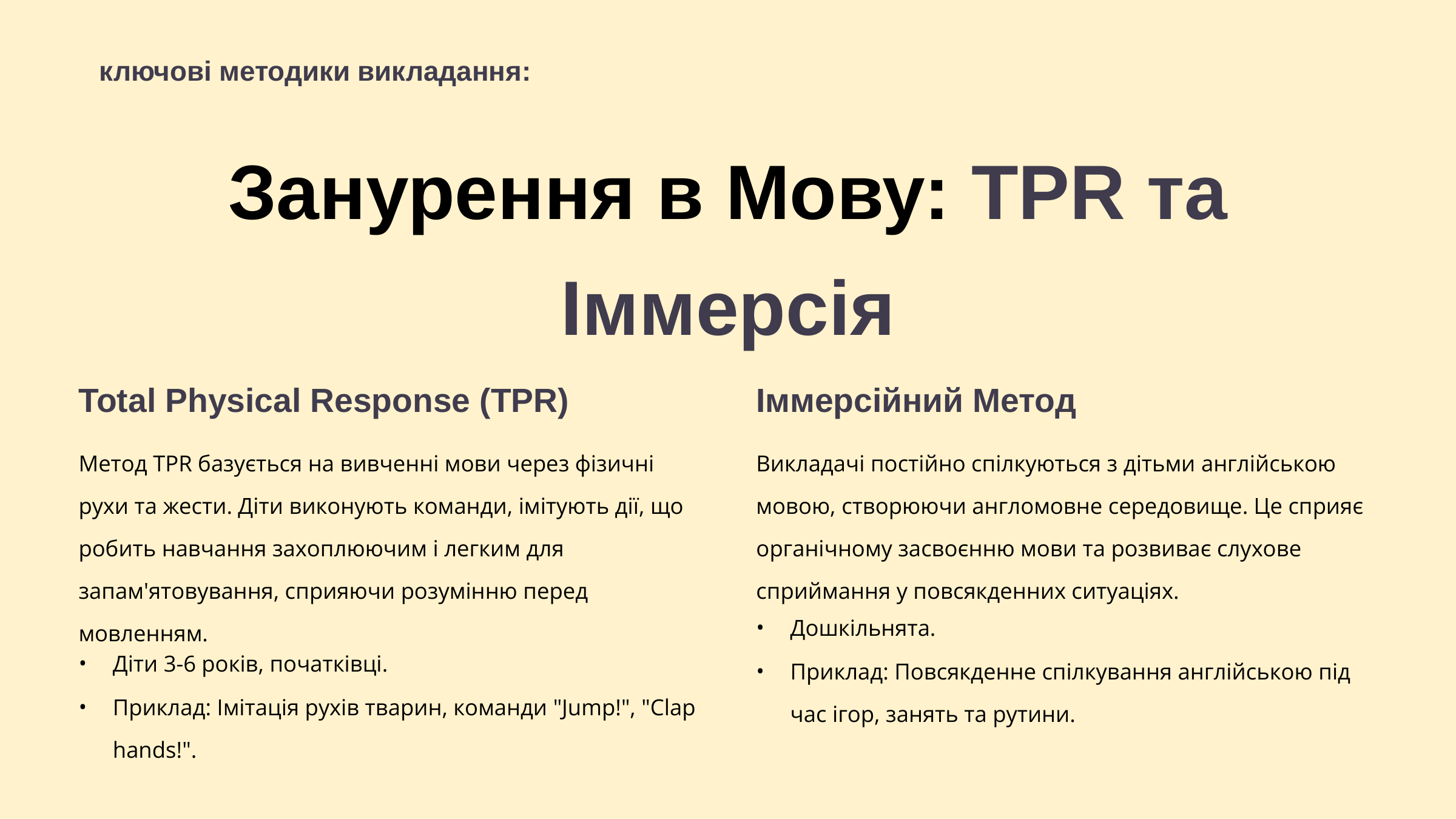

ключові методики викладання:
Занурення в Мову: TPR та Іммерсія
Total Physical Response (TPR)
Іммерсійний Метод
Метод TPR базується на вивченні мови через фізичні рухи та жести. Діти виконують команди, імітують дії, що робить навчання захоплюючим і легким для запам'ятовування, сприяючи розумінню перед мовленням.
Викладачі постійно спілкуються з дітьми англійською мовою, створюючи англомовне середовище. Це сприяє органічному засвоєнню мови та розвиває слухове сприймання у повсякденних ситуаціях.
Дошкільнята.
Діти 3-6 років, початківці.
Приклад: Повсякденне спілкування англійською під час ігор, занять та рутини.
Приклад: Імітація рухів тварин, команди "Jump!", "Clap hands!".